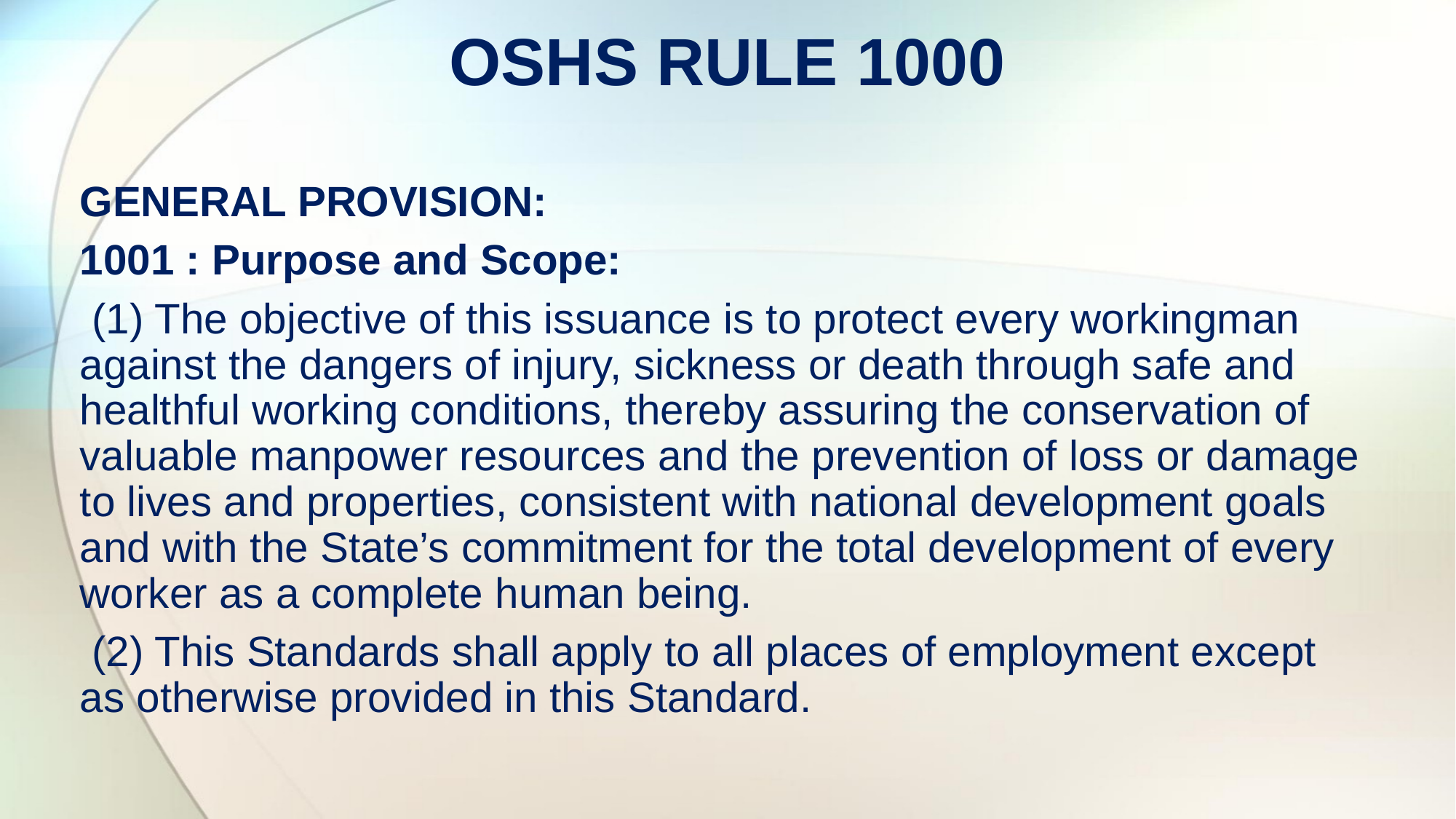

# OSHS RULE 1000
GENERAL PROVISION:
1001 : Purpose and Scope:
 (1) The objective of this issuance is to protect every workingman against the dangers of injury, sickness or death through safe and healthful working conditions, thereby assuring the conservation of valuable manpower resources and the prevention of loss or damage to lives and properties, consistent with national development goals and with the State’s commitment for the total development of every worker as a complete human being.
 (2) This Standards shall apply to all places of employment except as otherwise provided in this Standard.